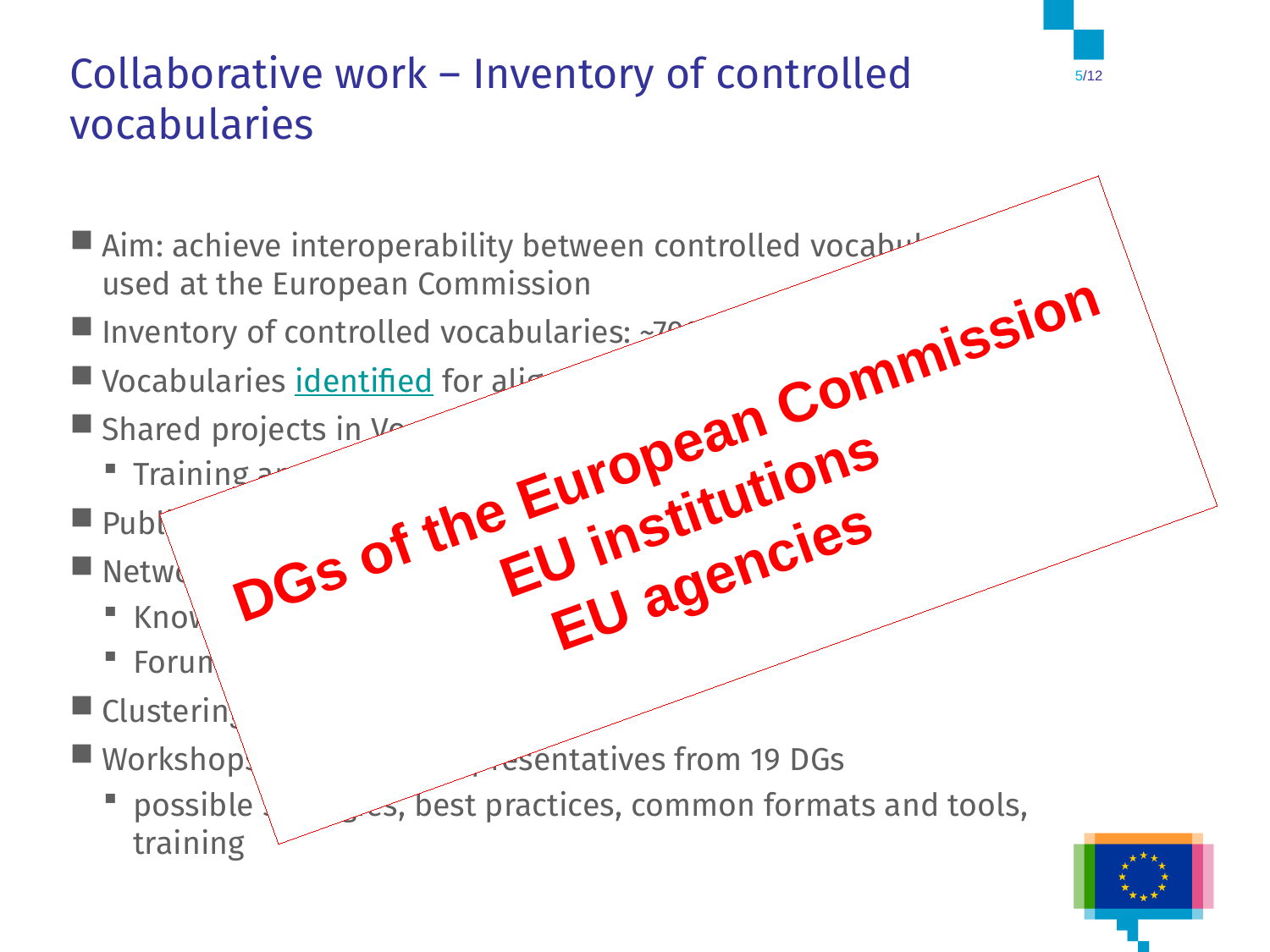

Collaborative work – Inventory of controlled vocabularies
5/12
Aim: achieve interoperability between controlled vocabularies used at the European Commission
Inventory of controlled vocabularies: ~700 vocabularies collected
Vocabularies identified for alignments: ~64
Shared projects in VocBench3 and ongoing collaborations
Training and support provided by OP
Publication platforms
Networking wiki page of vocabulary managers
Knowledge base and supporting materials
Forum and discussions
Clustering of vocabularies
Workshops (2018-2019): representatives from 19 DGs
possible synergies, best practices, common formats and tools, training

DGs of the European Commission
EU institutions
EU agencies